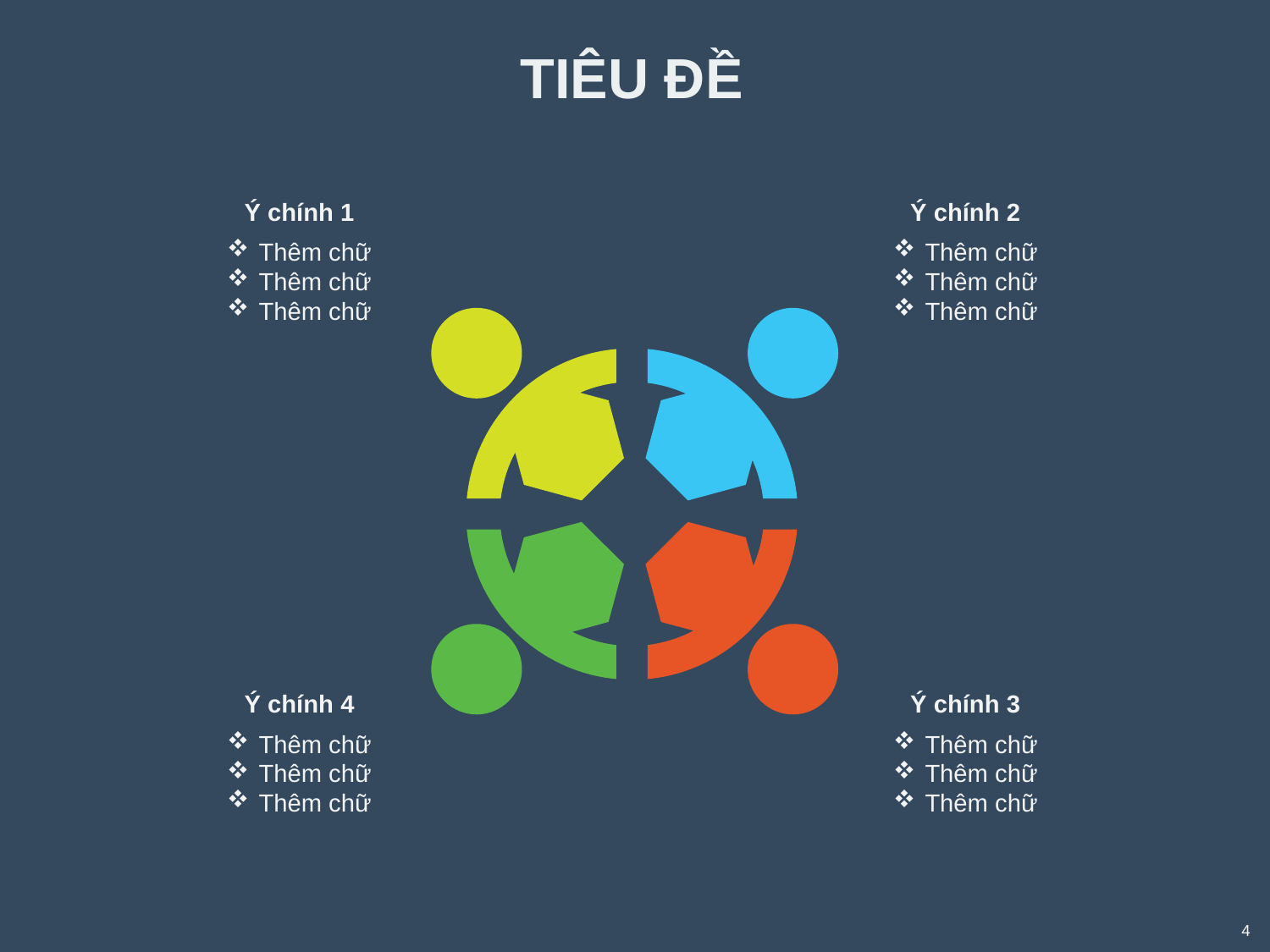

TIÊU ĐỀ
Ý chính 1
Thêm chữ
Thêm chữ
Thêm chữ
Ý chính 2
Thêm chữ
Thêm chữ
Thêm chữ

Ý chính 4
Thêm chữ
Thêm chữ
Thêm chữ
Ý chính 3
Thêm chữ
Thêm chữ
Thêm chữ
4